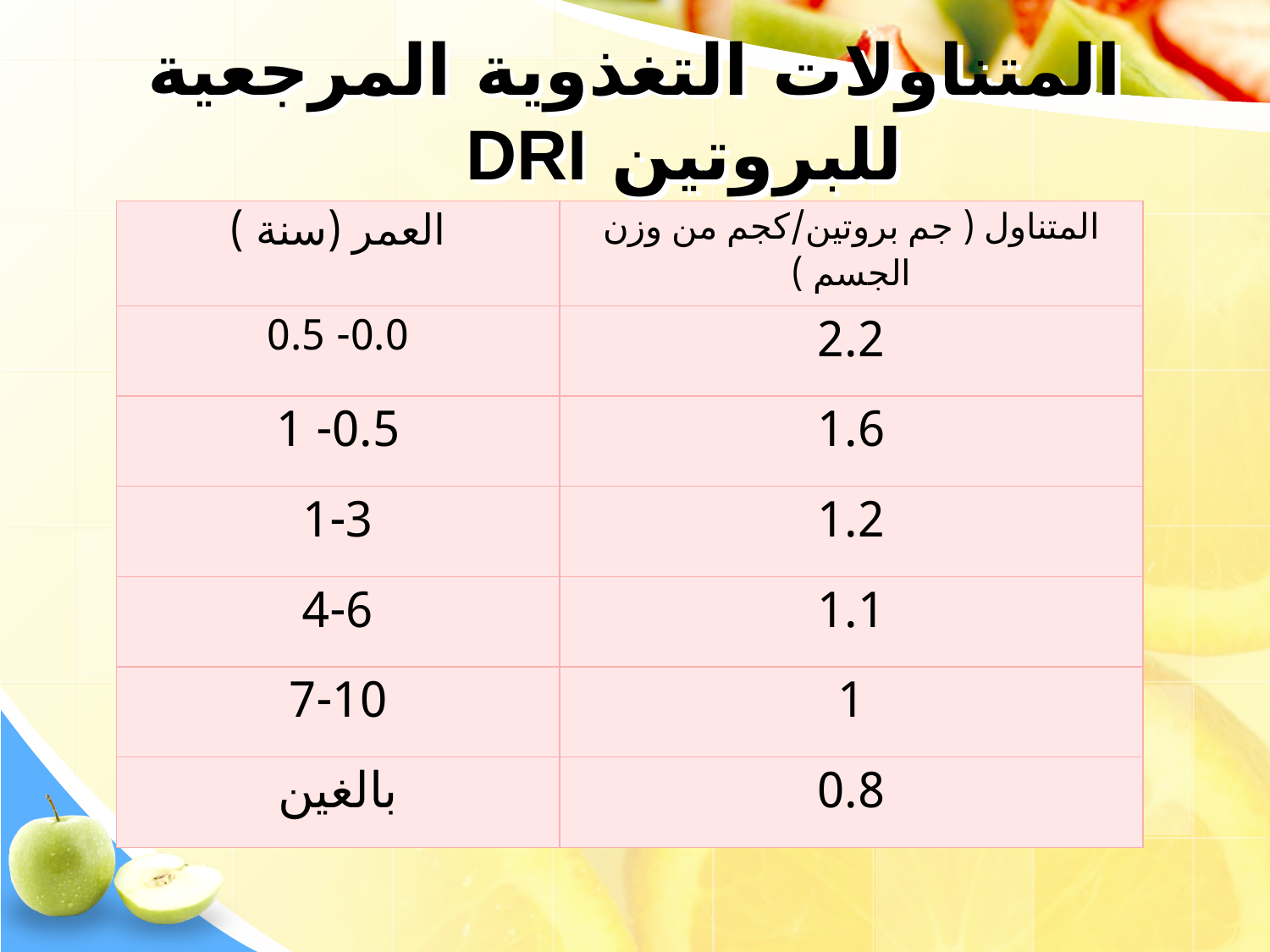

# المتناولات التغذوية المرجعية للبروتين DRI
| العمر (سنة ) | المتناول ( جم بروتين/كجم من وزن الجسم ) |
| --- | --- |
| 0.0- 0.5 | 2.2 |
| 0.5- 1 | 1.6 |
| 1-3 | 1.2 |
| 4-6 | 1.1 |
| 7-10 | 1 |
| بالغين | 0.8 |